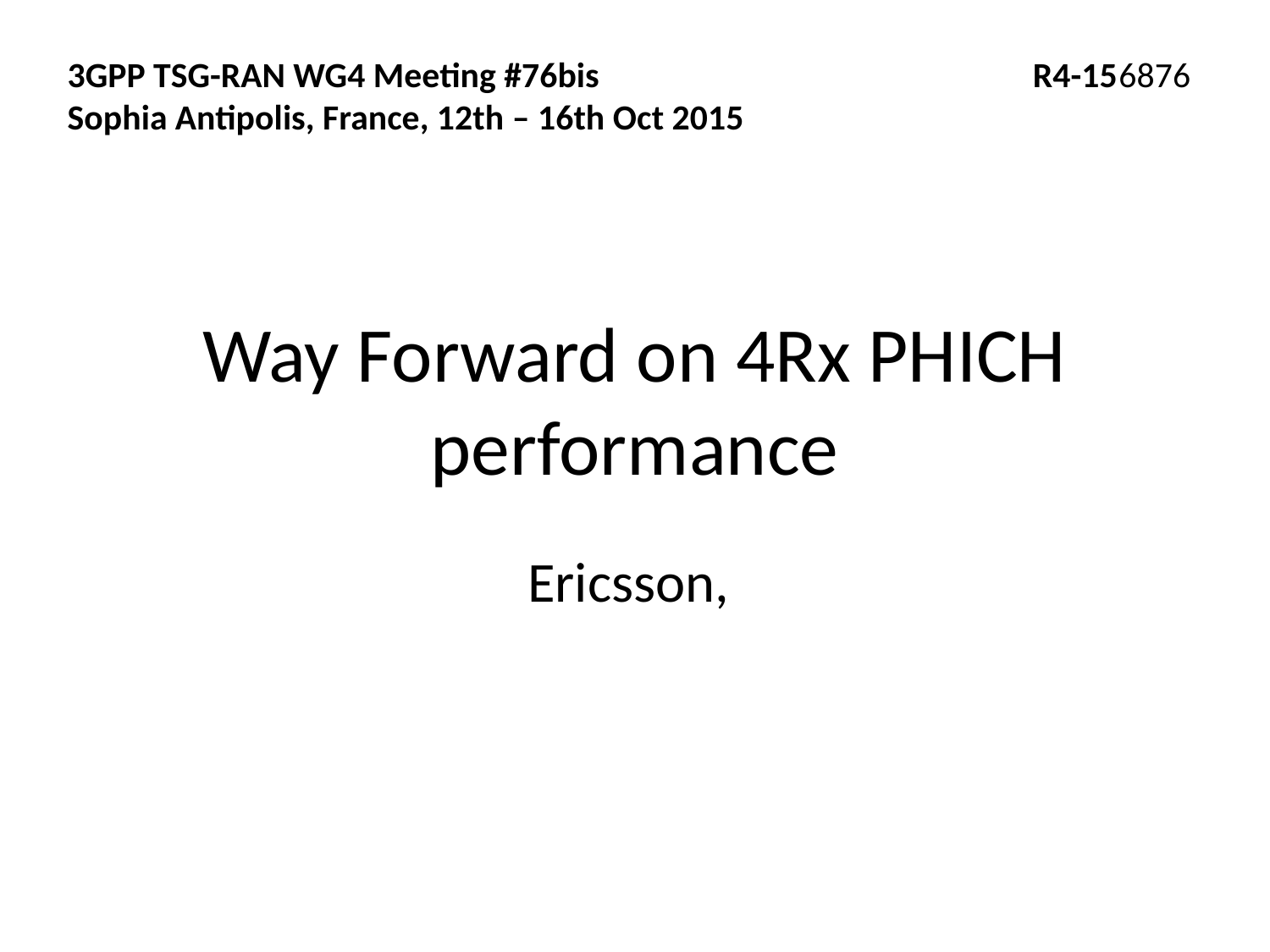

3GPP TSG-RAN WG4 Meeting #76bis                                                      R4-156876
Sophia Antipolis, France, 12th – 16th Oct 2015
# Way Forward on 4Rx PHICH performance
Ericsson,